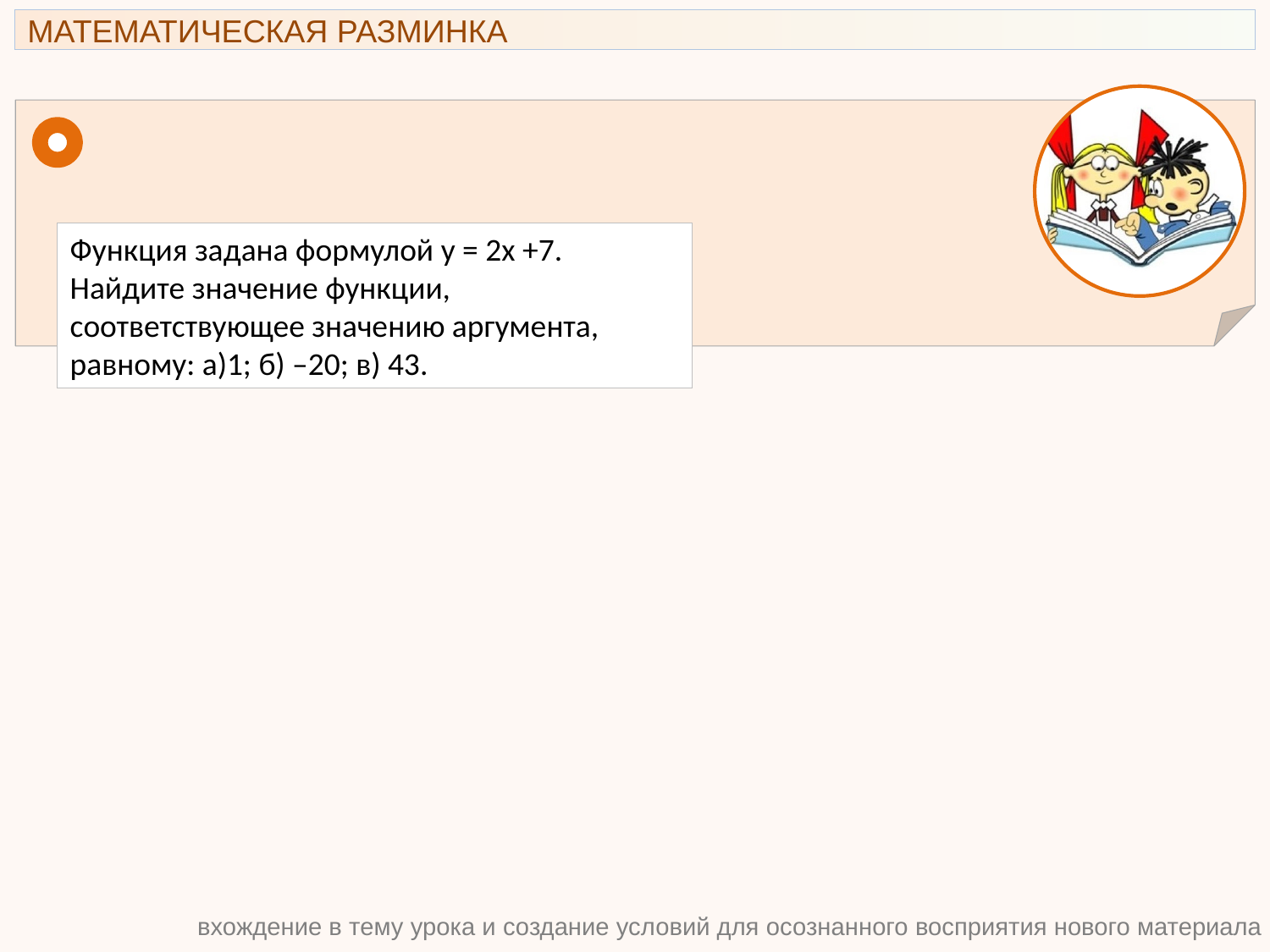

МАТЕМАТИЧЕСКАЯ РАЗМИНКА

Установите соответствие

Функция задана формулой у = 2х +7. Найдите значение функции, соответствующее значению аргумента, равному: а)1; б) –20; в) 43.
вхождение в тему урока и создание условий для осознанного восприятия нового материала